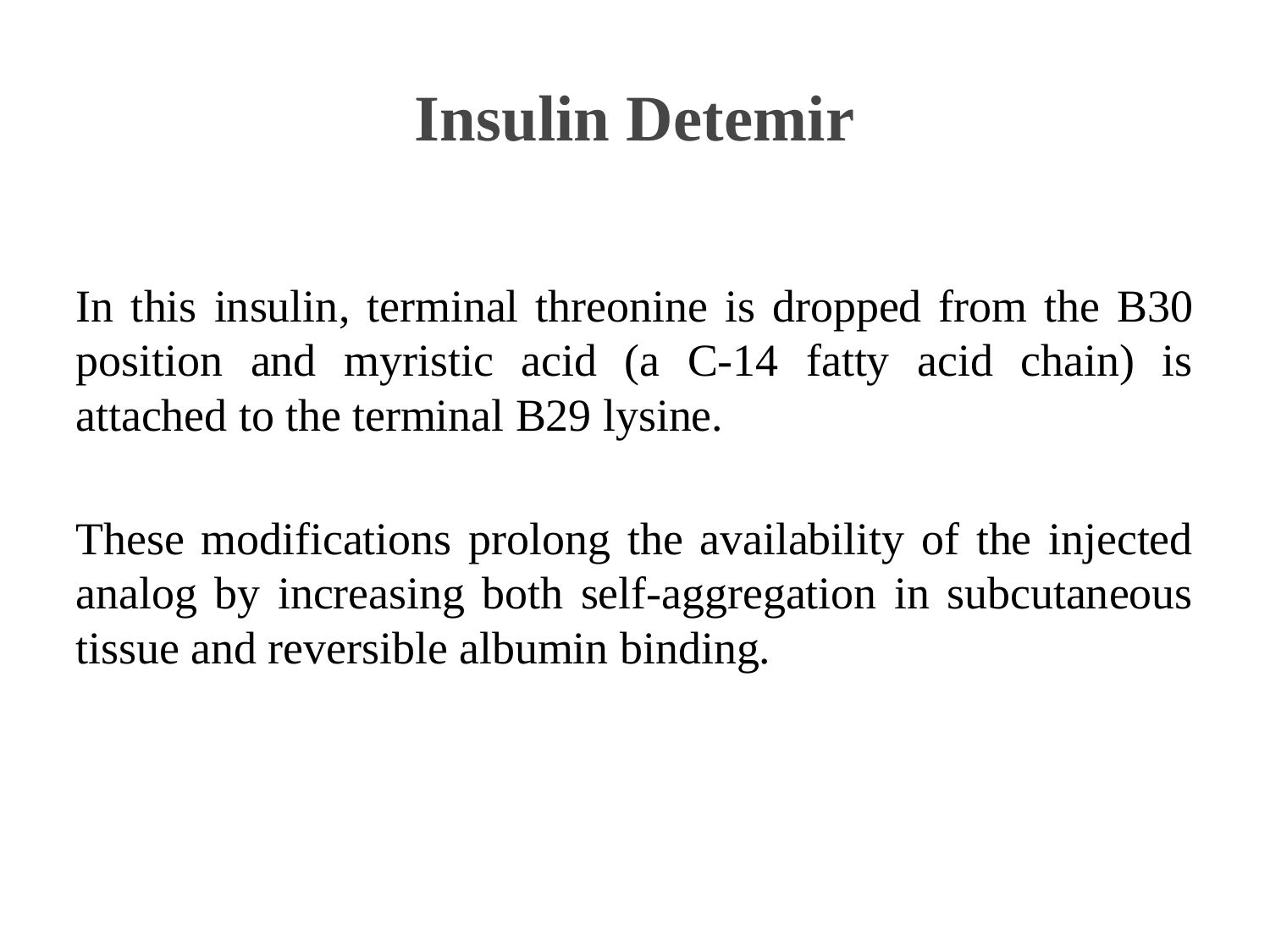

# Insulin Detemir

In this insulin, terminal threonine is dropped from the B30 position and myristic acid (a C-14 fatty acid chain) is attached to the terminal B29 lysine.

These modifications prolong the availability of the injected analog by increasing both self-aggregation in subcutaneous tissue and reversible albumin binding.